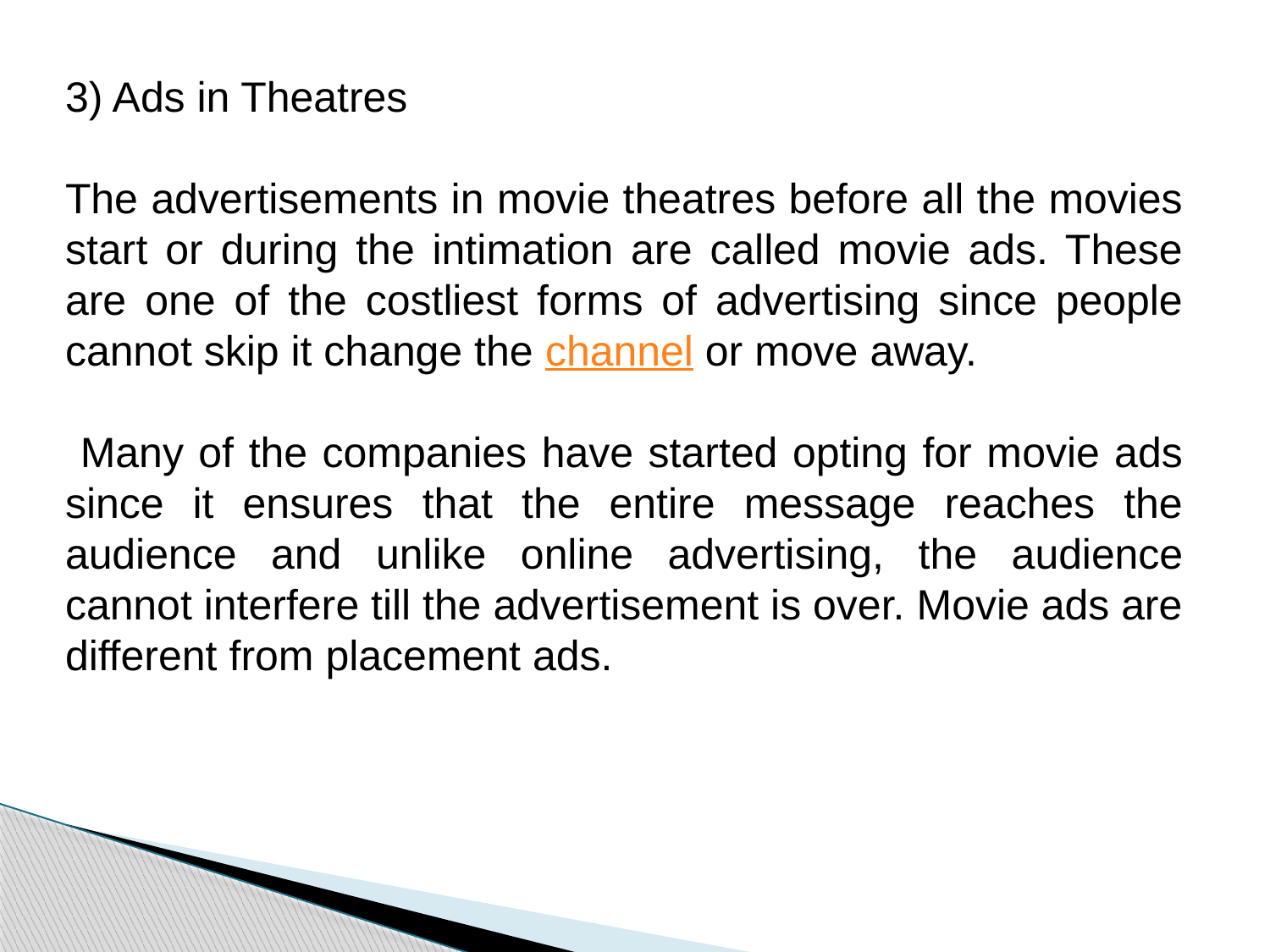

3) Ads in Theatres

The advertisements in movie theatres before all the movies start or during the intimation are called movie ads. These are one of the costliest forms of advertising since people cannot skip it change the channel or move away.

 Many of the companies have started opting for movie ads since it ensures that the entire message reaches the audience and unlike online advertising, the audience cannot interfere till the advertisement is over. Movie ads are different from placement ads.